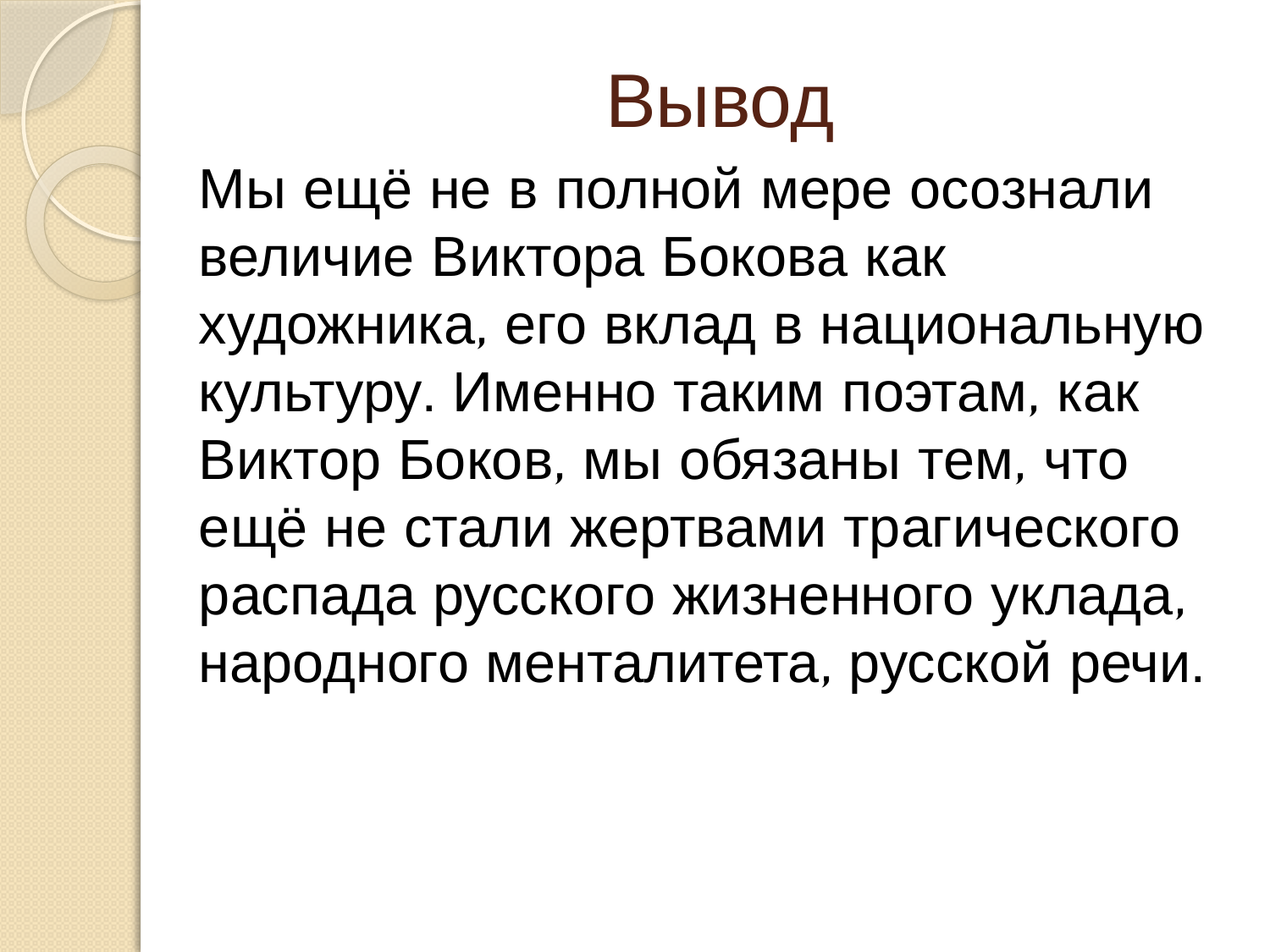

# Вывод
Мы ещё не в полной мере осознали величие Виктора Бокова как художника, его вклад в национальную культуру. Именно таким поэтам, как Виктор Боков, мы обязаны тем, что ещё не стали жертвами трагического распада русского жизненного уклада, народного менталитета, русской речи.